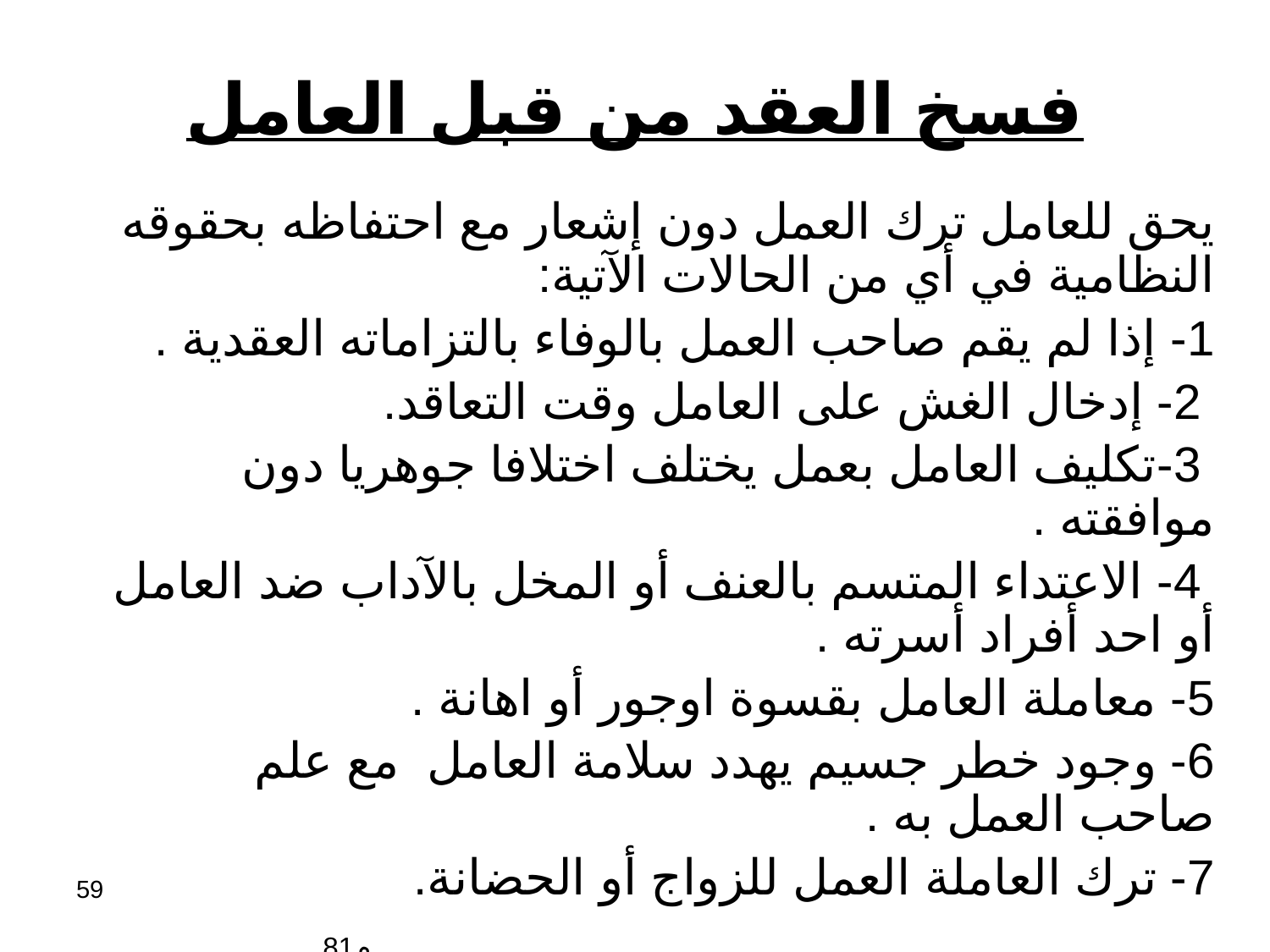

# فسخ العقد من قبل العامل
يحق للعامل ترك العمل دون إشعار مع احتفاظه بحقوقه النظامية في أي من الحالات الآتية:
1- إذا لم يقم صاحب العمل بالوفاء بالتزاماته العقدية .
 2- إدخال الغش على العامل وقت التعاقد.
 3-تكليف العامل بعمل يختلف اختلافا جوهريا دون موافقته .
 4- الاعتداء المتسم بالعنف أو المخل بالآداب ضد العامل أو احد أفراد أسرته .
5- معاملة العامل بقسوة اوجور أو اهانة .
6- وجود خطر جسيم يهدد سلامة العامل  مع علم صاحب العمل به .
7- ترك العاملة العمل للزواج أو الحضانة.
                                                          م81
59